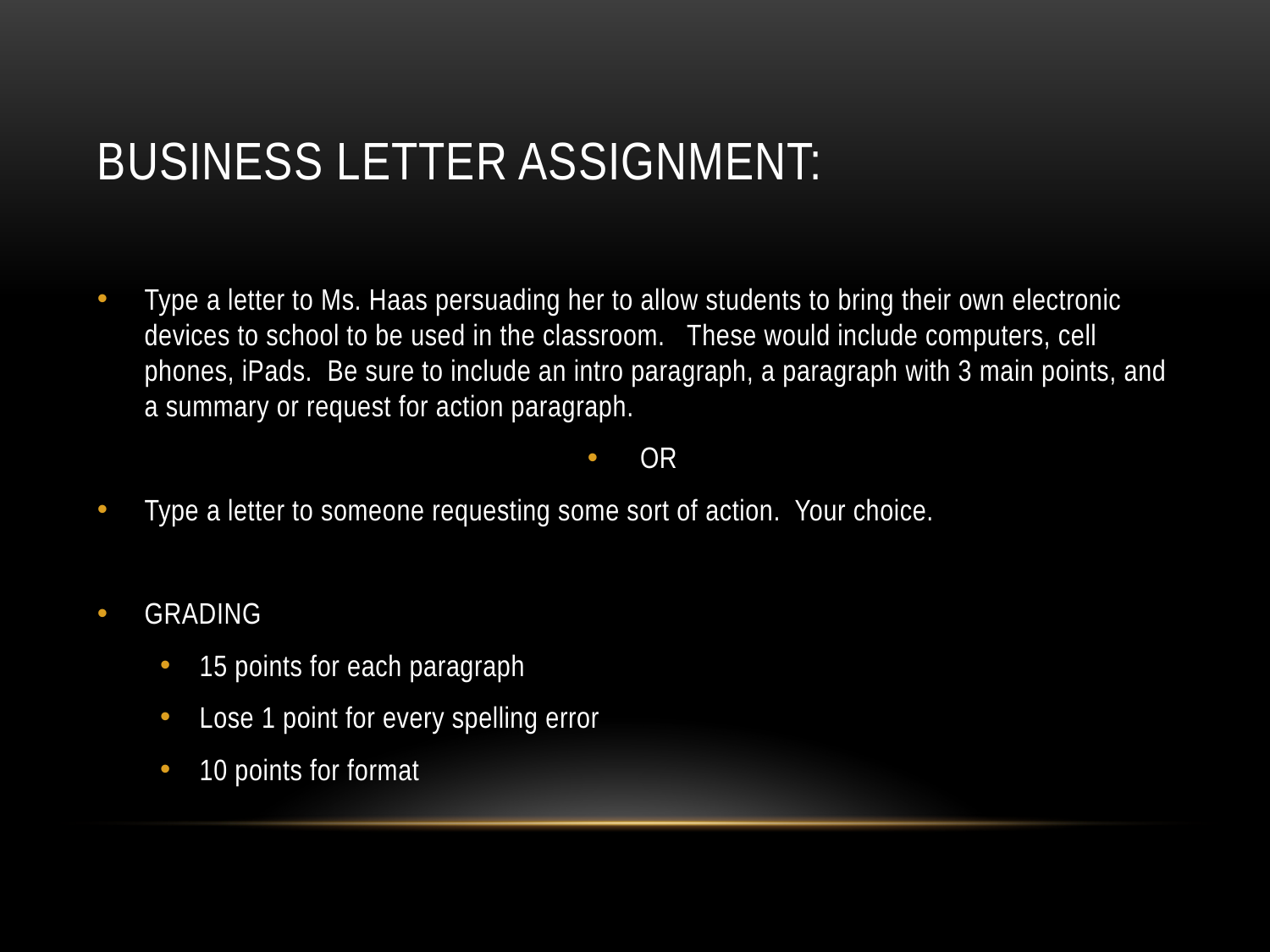

# Business Letter assignment:

Type a letter to Ms. Haas persuading her to allow students to bring their own electronic devices to school to be used in the classroom.   These would include computers, cell phones, iPads.  Be sure to include an intro paragraph, a paragraph with 3 main points, and a summary or request for action paragraph.
OR
Type a letter to someone requesting some sort of action.  Your choice.

GRADING
15 points for each paragraph
Lose 1 point for every spelling error
10 points for format